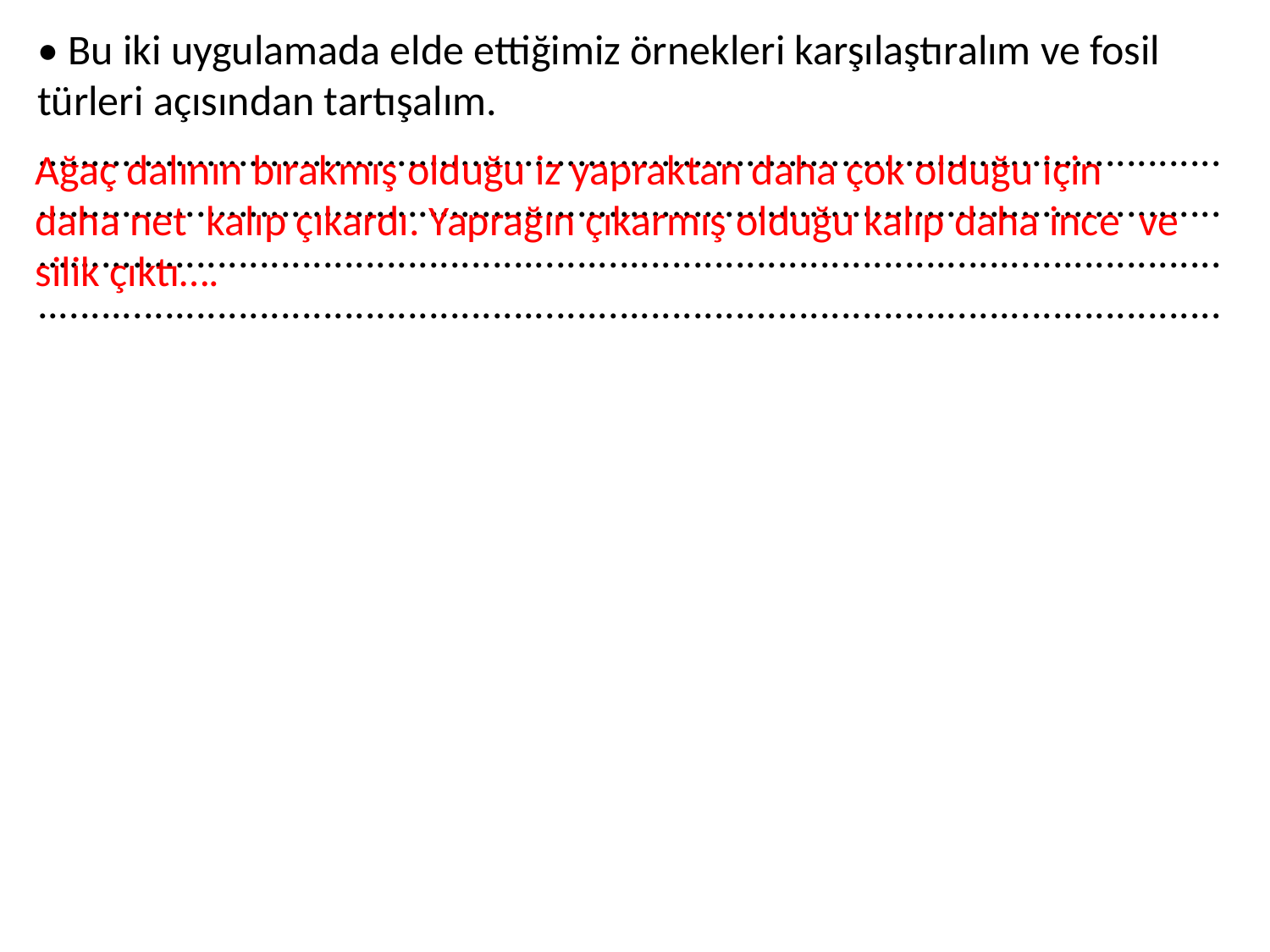

• Bu iki uygulamada elde ettiğimiz örnekleri karşılaştıralım ve fosil türleri açısından tartışalım.
................................................................................................................................................................................................................................................................................................................................................................................................................................................................
Ağaç dalının bırakmış olduğu iz yapraktan daha çok olduğu için daha net  kalıp çıkardı. Yaprağın çıkarmış olduğu kalıp daha ince  ve silik çıktı….